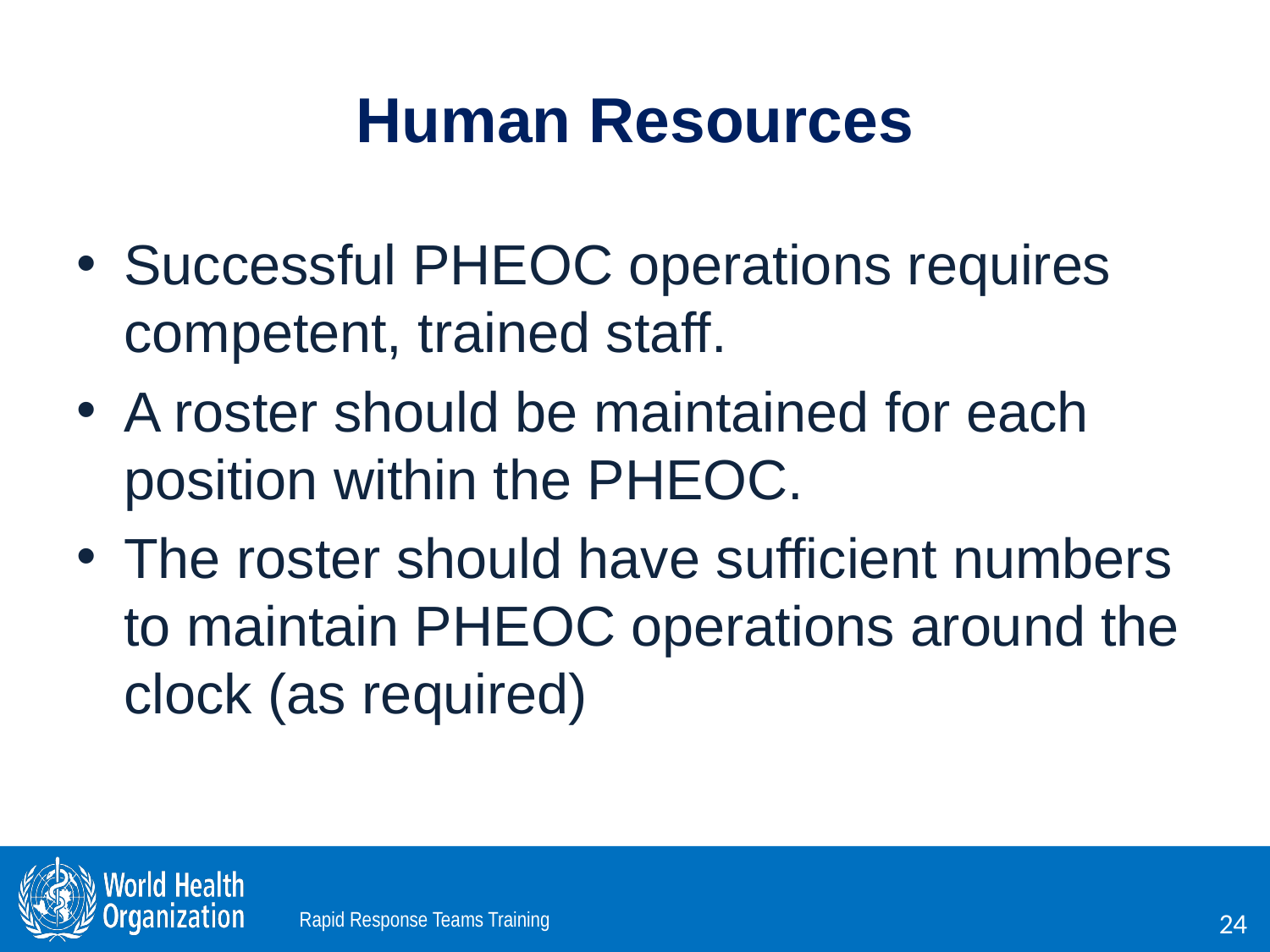

# Human Resources
Successful PHEOC operations requires competent, trained staff.
A roster should be maintained for each position within the PHEOC.
The roster should have sufficient numbers to maintain PHEOC operations around the clock (as required)